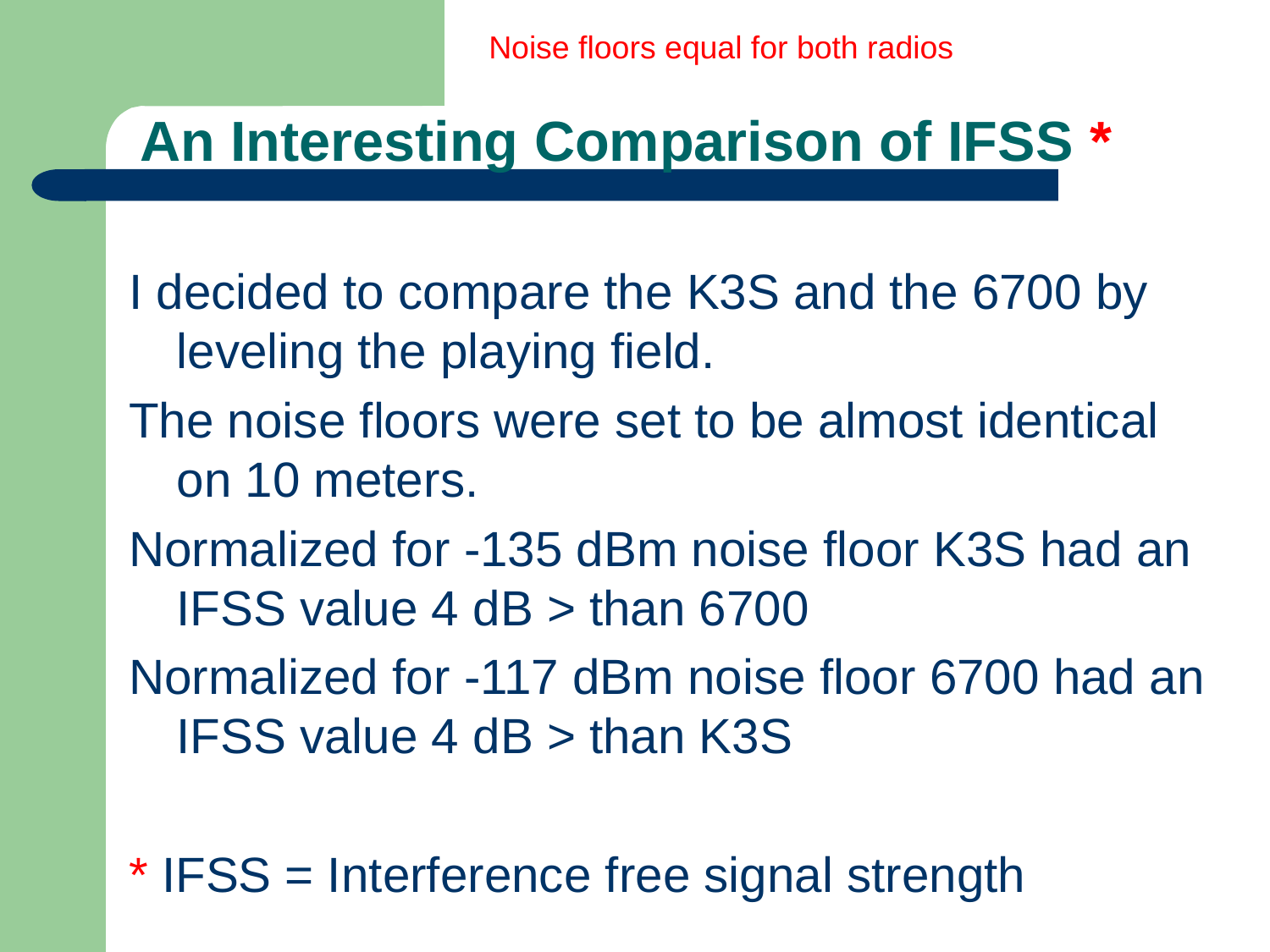

Noise floors equal for both radios
# An Interesting Comparison of IFSS *
I decided to compare the K3S and the 6700 by leveling the playing field.
The noise floors were set to be almost identical on 10 meters.
Normalized for -135 dBm noise floor K3S had an IFSS value 4 dB > than 6700
Normalized for -117 dBm noise floor 6700 had an IFSS value 4 dB > than K3S

* IFSS = Interference free signal strength